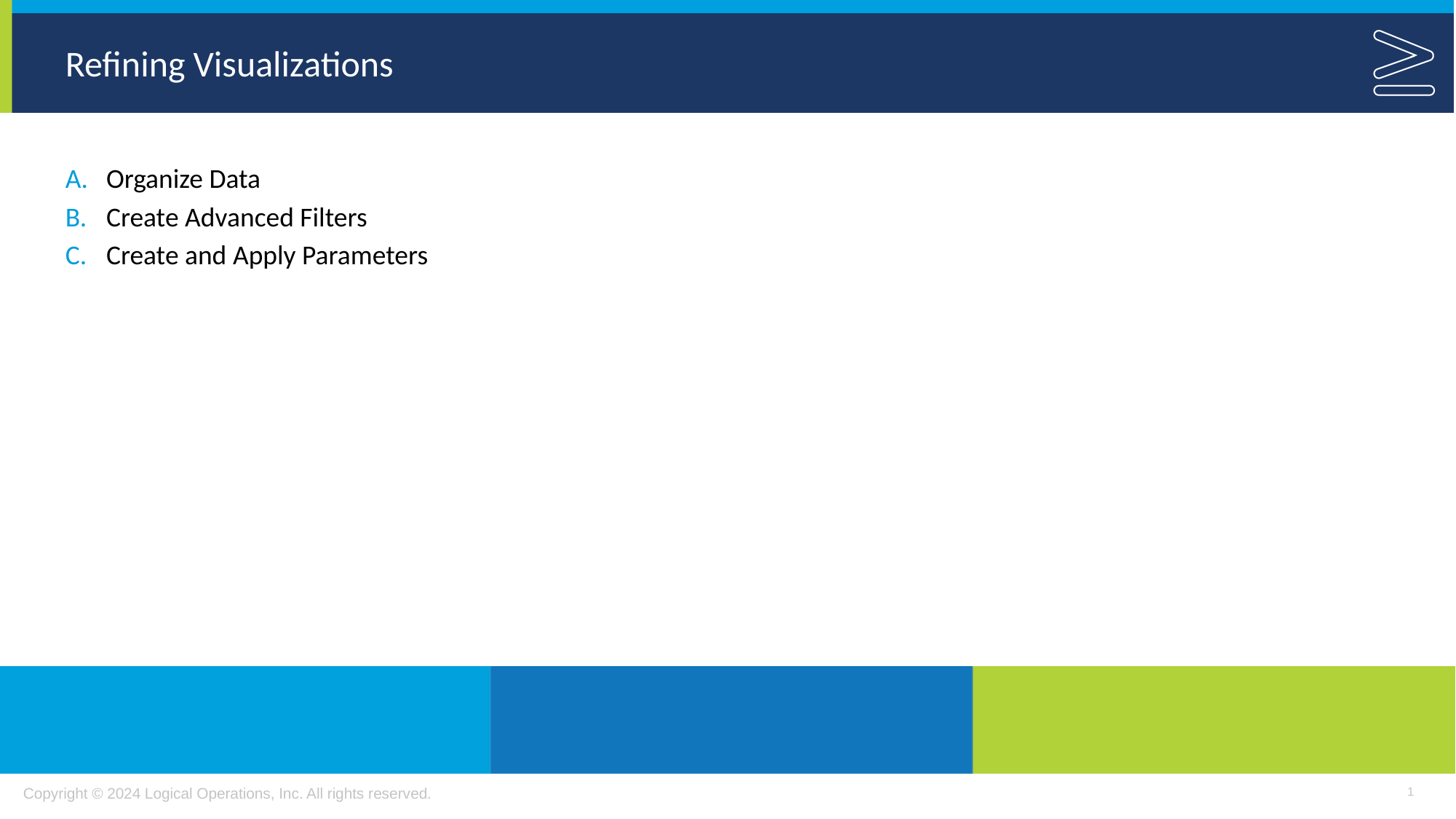

# Refining Visualizations
Organize Data
Create Advanced Filters
Create and Apply Parameters
1